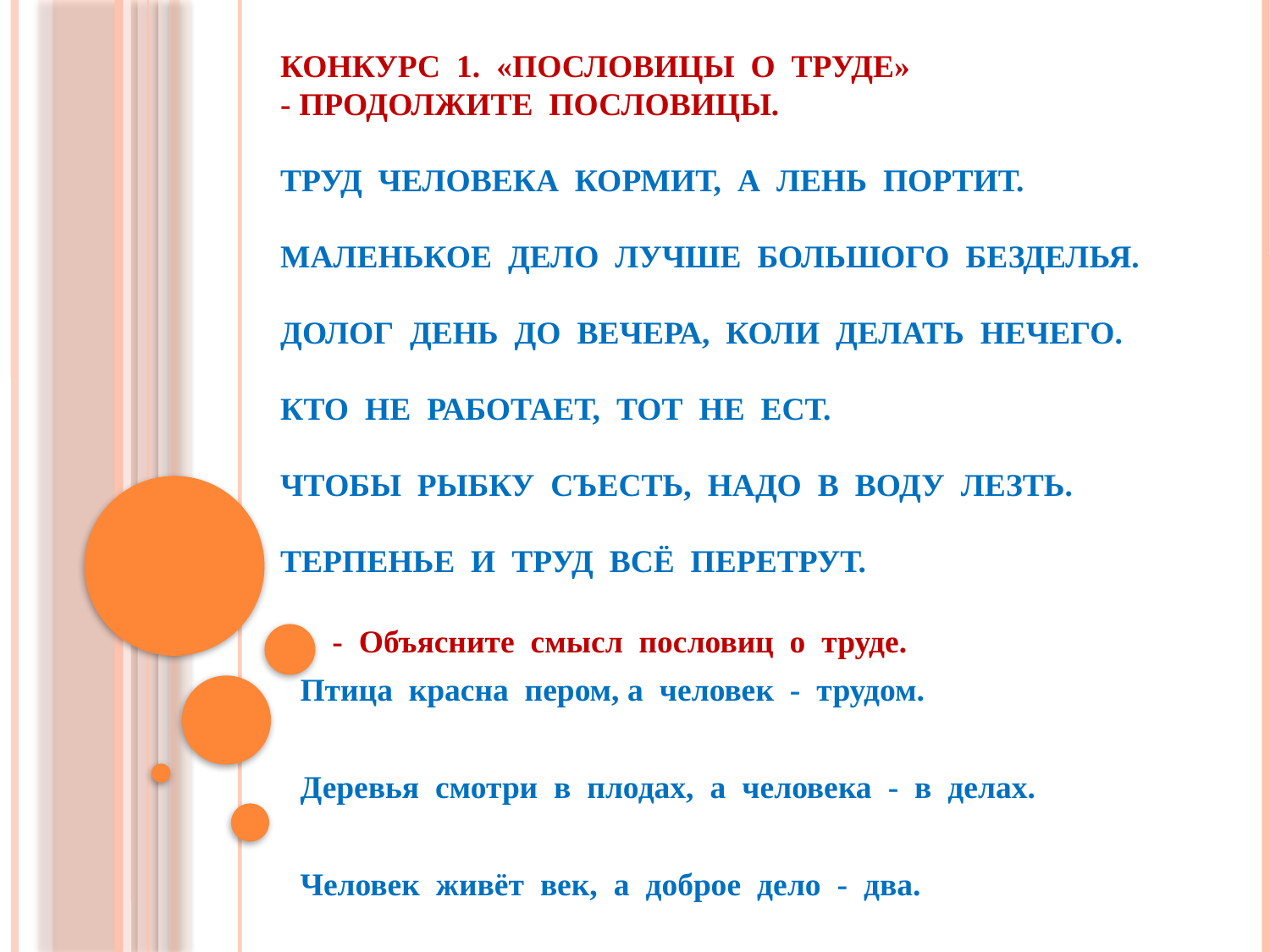

# Конкурс  1.  «Пословицы  о  труде» - продолжите  пословицы. Труд  человека  кормит,  а  лень  портит. Маленькое  дело  лучше  большого  безделья. Долог  день  до  вечера,  коли  делать  нечего. Кто  не  работает,  тот  не  ест. Чтобы  рыбку  съесть,  надо  в  воду  лезть. Терпенье  и  труд  всё  перетрут.
    -  Объясните  смысл  пословиц  о  труде.
Птица  красна  пером, а  человек  -  трудом.

Деревья  смотри  в  плодах,  а  человека  -  в  делах.

Человек  живёт  век,  а  доброе  дело  -  два.